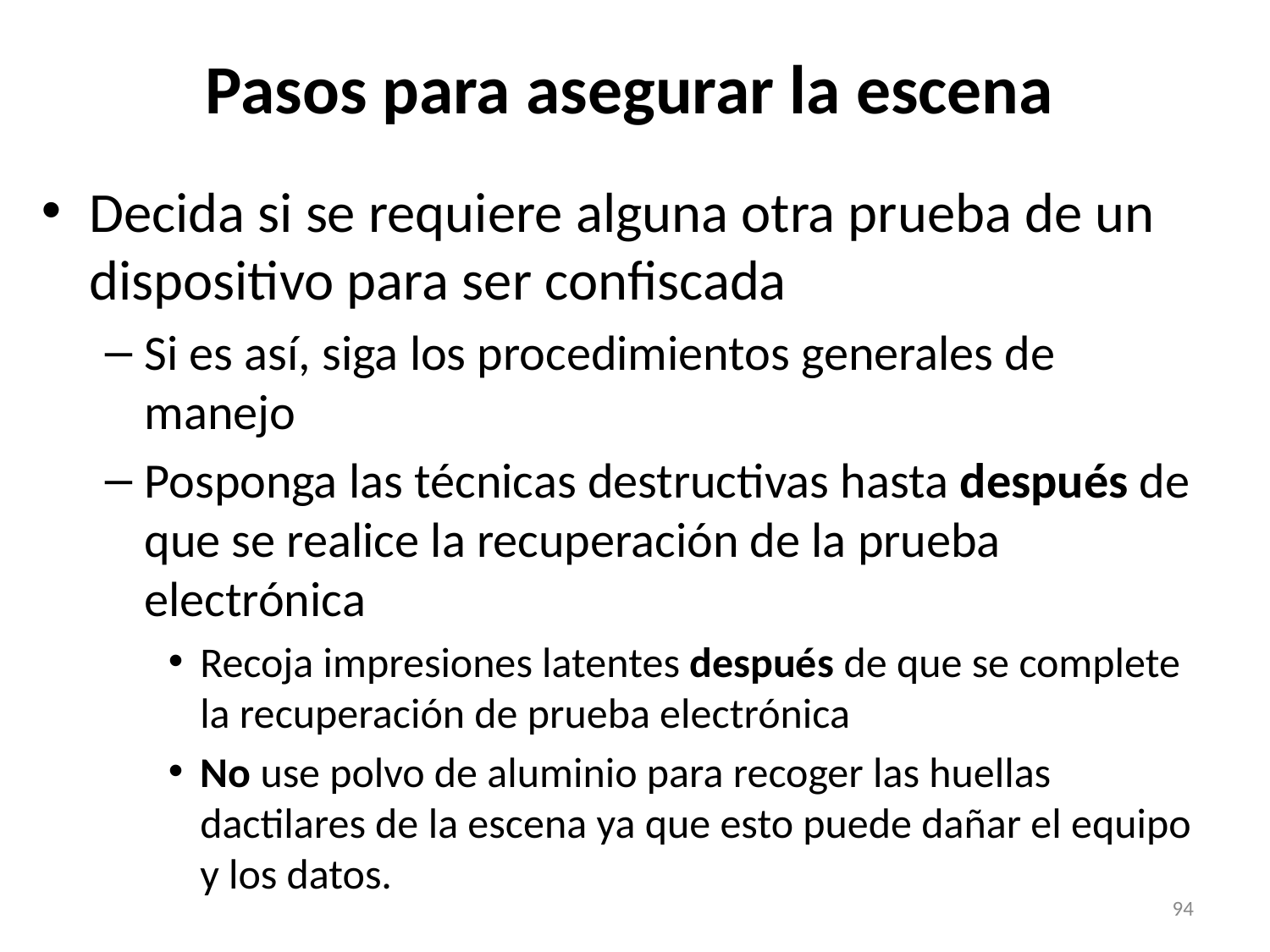

# Pasos para asegurar la escena
Decida si se requiere alguna otra prueba de un dispositivo para ser confiscada
Si es así, siga los procedimientos generales de manejo
Posponga las técnicas destructivas hasta después de que se realice la recuperación de la prueba electrónica
Recoja impresiones latentes después de que se complete la recuperación de prueba electrónica
No use polvo de aluminio para recoger las huellas dactilares de la escena ya que esto puede dañar el equipo y los datos.
94